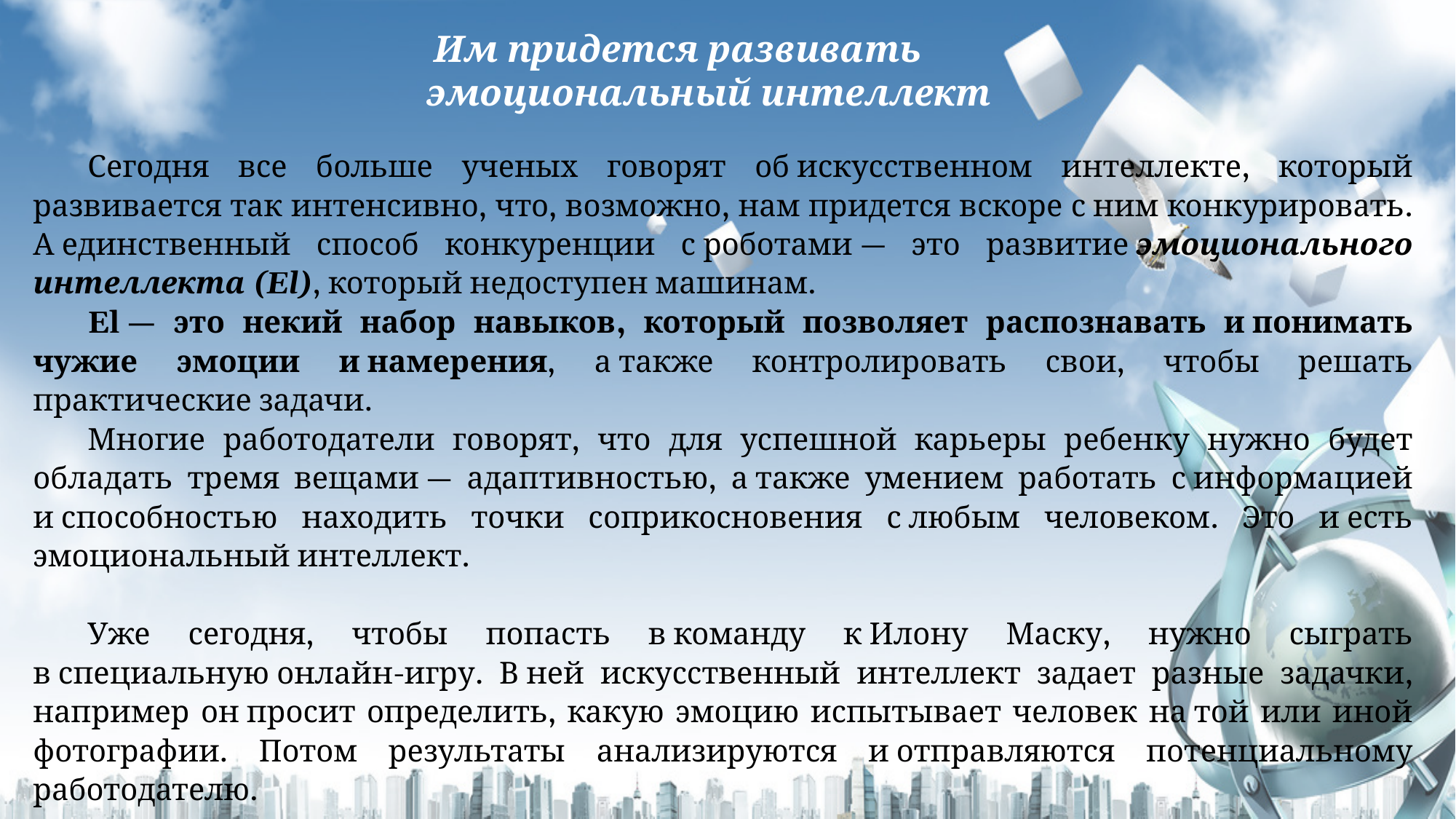

Им придется развивать
эмоциональный интеллект
Сегодня все больше ученых говорят об искусственном интеллекте, который развивается так интенсивно, что, возможно, нам придется вскоре с ним конкурировать. А единственный способ конкуренции с роботами — это развитие эмоционального интеллекта (El), который недоступен машинам.
El — это некий набор навыков, который позволяет распознавать и понимать чужие эмоции и намерения, а также контролировать свои, чтобы решать практические задачи.
Многие работодатели говорят, что для успешной карьеры ребенку нужно будет обладать тремя вещами — адаптивностью, а также умением работать с информацией и способностью находить точки соприкосновения с любым человеком. Это и есть эмоциональный интеллект.

Уже сегодня, чтобы попасть в команду к Илону Маску, нужно сыграть в специальную онлайн-игру. В ней искусственный интеллект задает разные задачки, например он просит определить, какую эмоцию испытывает человек на той или иной фотографии. Потом результаты анализируются и отправляются потенциальному работодателю.